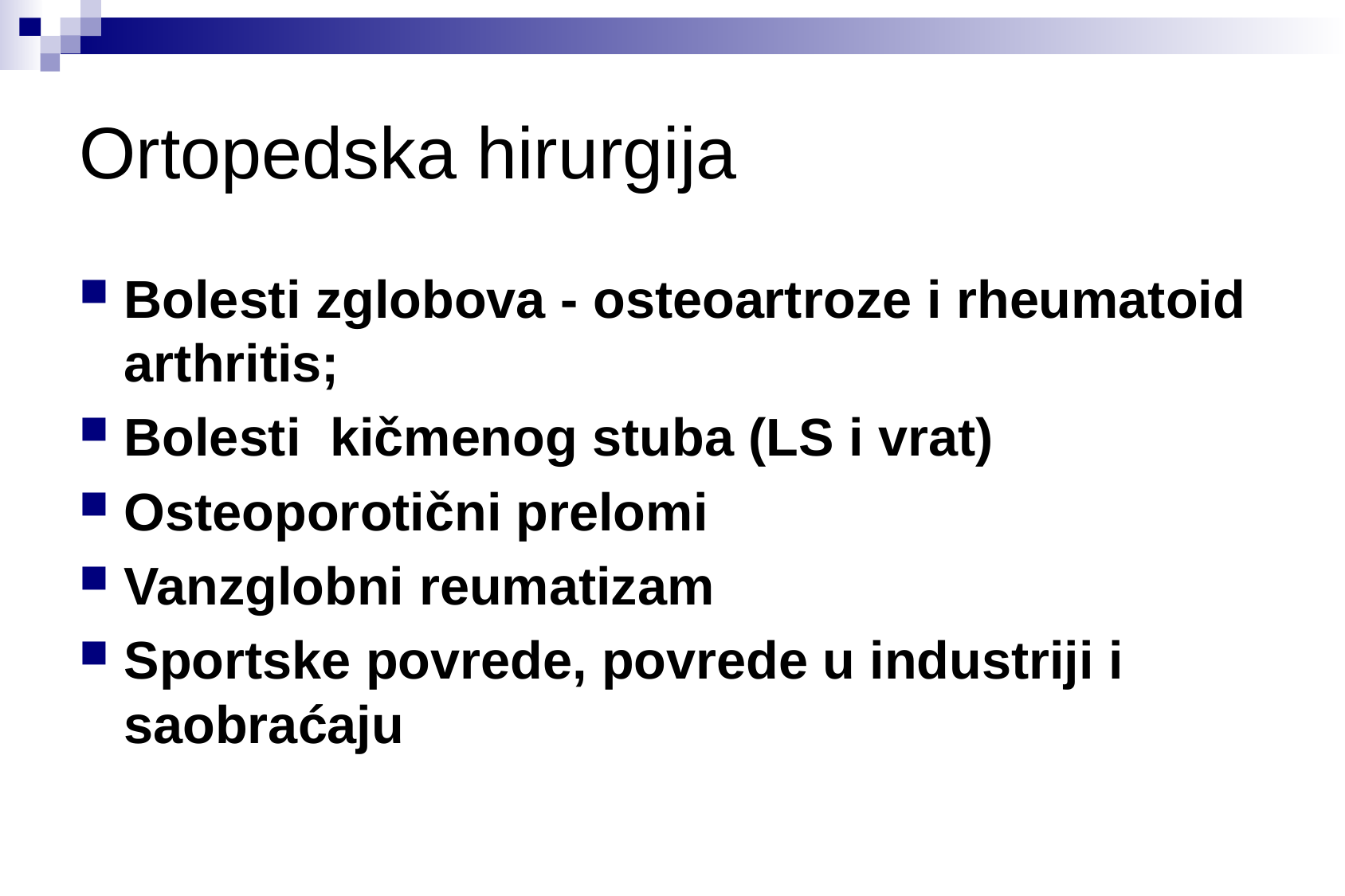

# Ortopedska hirurgija
Bolesti zglobova - osteoartroze i rheumatoid arthritis;
Bolesti  kičmenog stuba (LS i vrat)
Osteoporotični prelomi
Vanzglobni reumatizam
Sportske povrede, povrede u industriji i saobraćaju